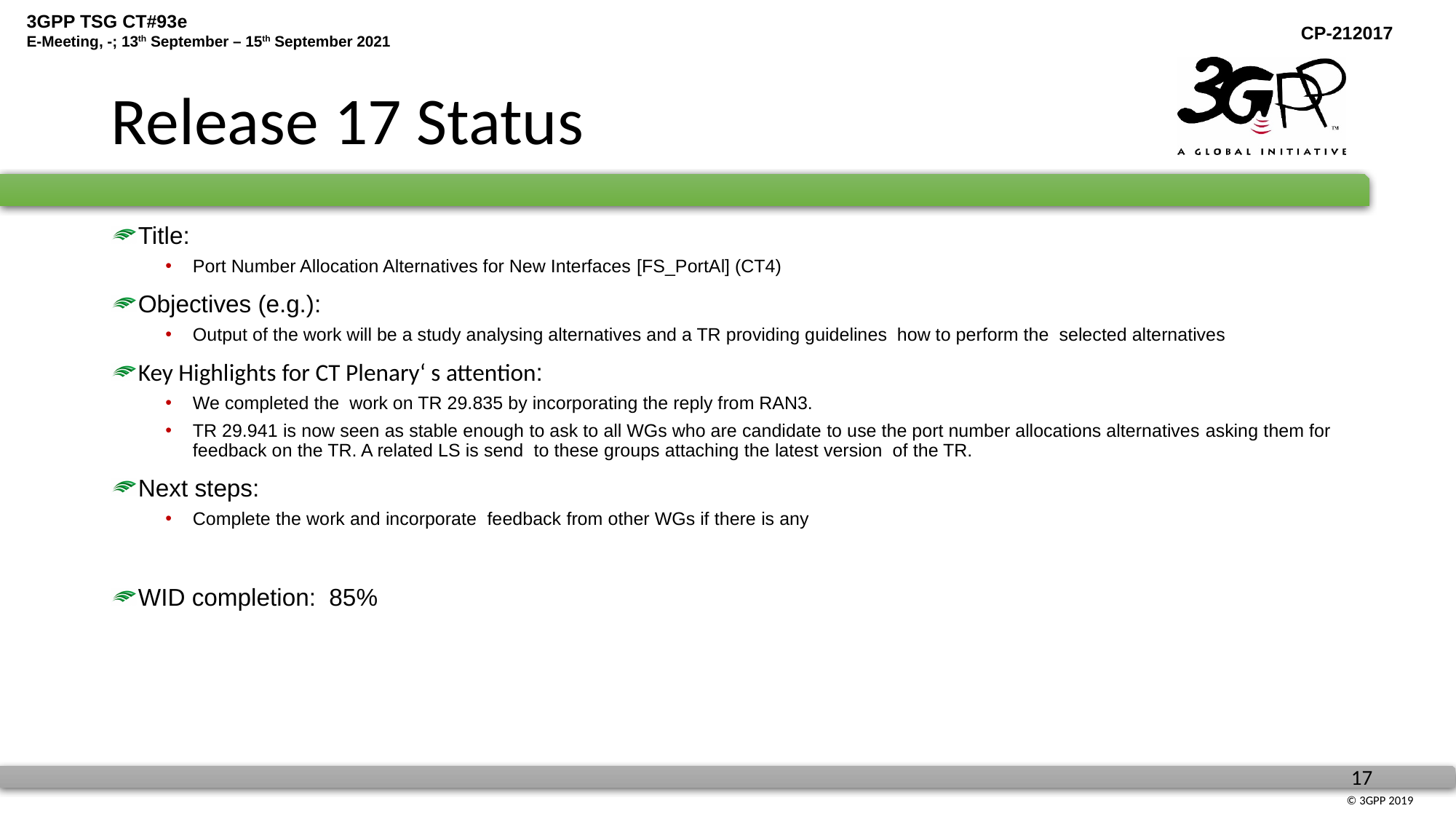

# Release 17 Status
Title:
Port Number Allocation Alternatives for New Interfaces [FS_PortAl] (CT4)
Objectives (e.g.):
Output of the work will be a study analysing alternatives and a TR providing guidelines  how to perform the  selected alternatives
Key Highlights for CT Plenary‘ s attention:
We completed the  work on TR 29.835 by incorporating the reply from RAN3.
TR 29.941 is now seen as stable enough to ask to all WGs who are candidate to use the port number allocations alternatives asking them for feedback on the TR. A related LS is send  to these groups attaching the latest version  of the TR.
Next steps:
Complete the work and incorporate  feedback from other WGs if there is any

WID completion:  85%